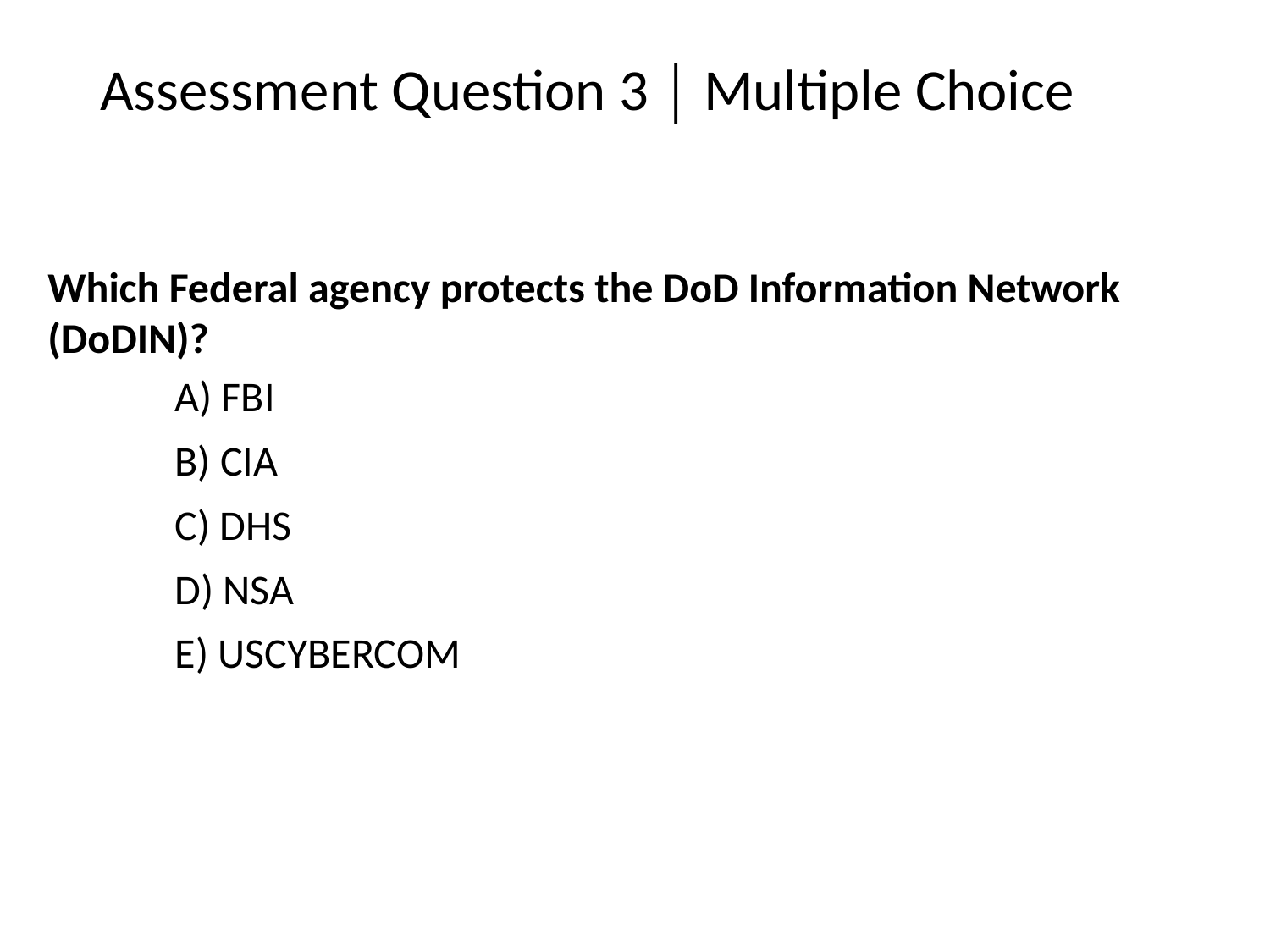

# Assessment Question 3 │ Multiple Choice
Which Federal agency protects the DoD Information Network (DoDIN)?
	A) FBI
	B) CIA
	C) DHS
	D) NSA
	E) USCYBERCOM